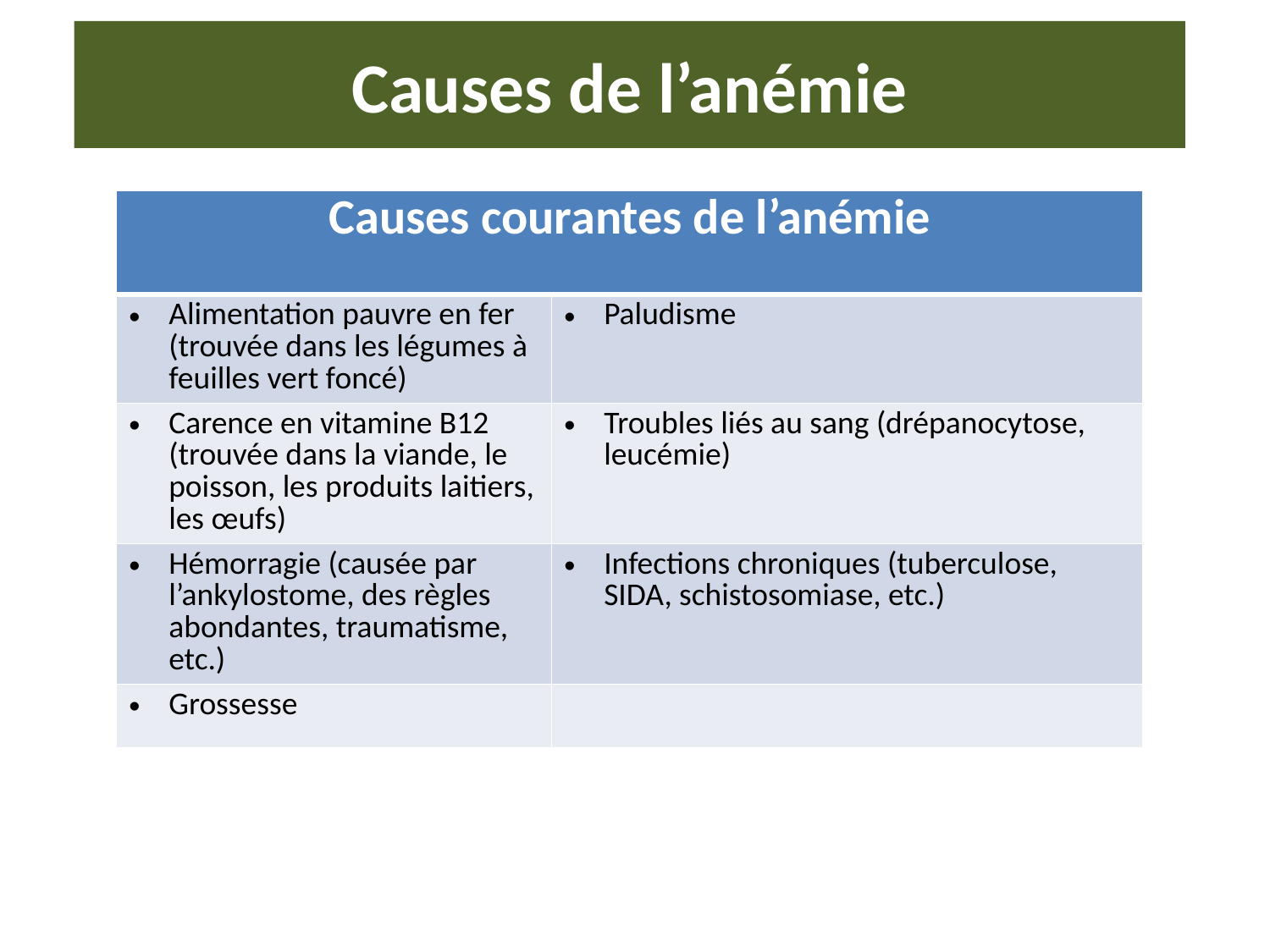

Causes de l’anémie
| Causes courantes de l’anémie |  |
| --- | --- |
| Alimentation pauvre en fer (trouvée dans les légumes à feuilles vert foncé) | Paludisme |
| Carence en vitamine B12 (trouvée dans la viande, le poisson, les produits laitiers, les œufs) | Troubles liés au sang (drépanocytose, leucémie) |
| Hémorragie (causée par l’ankylostome, des règles abondantes, traumatisme, etc.) | Infections chroniques (tuberculose, SIDA, schistosomiase, etc.) |
| Grossesse |  |